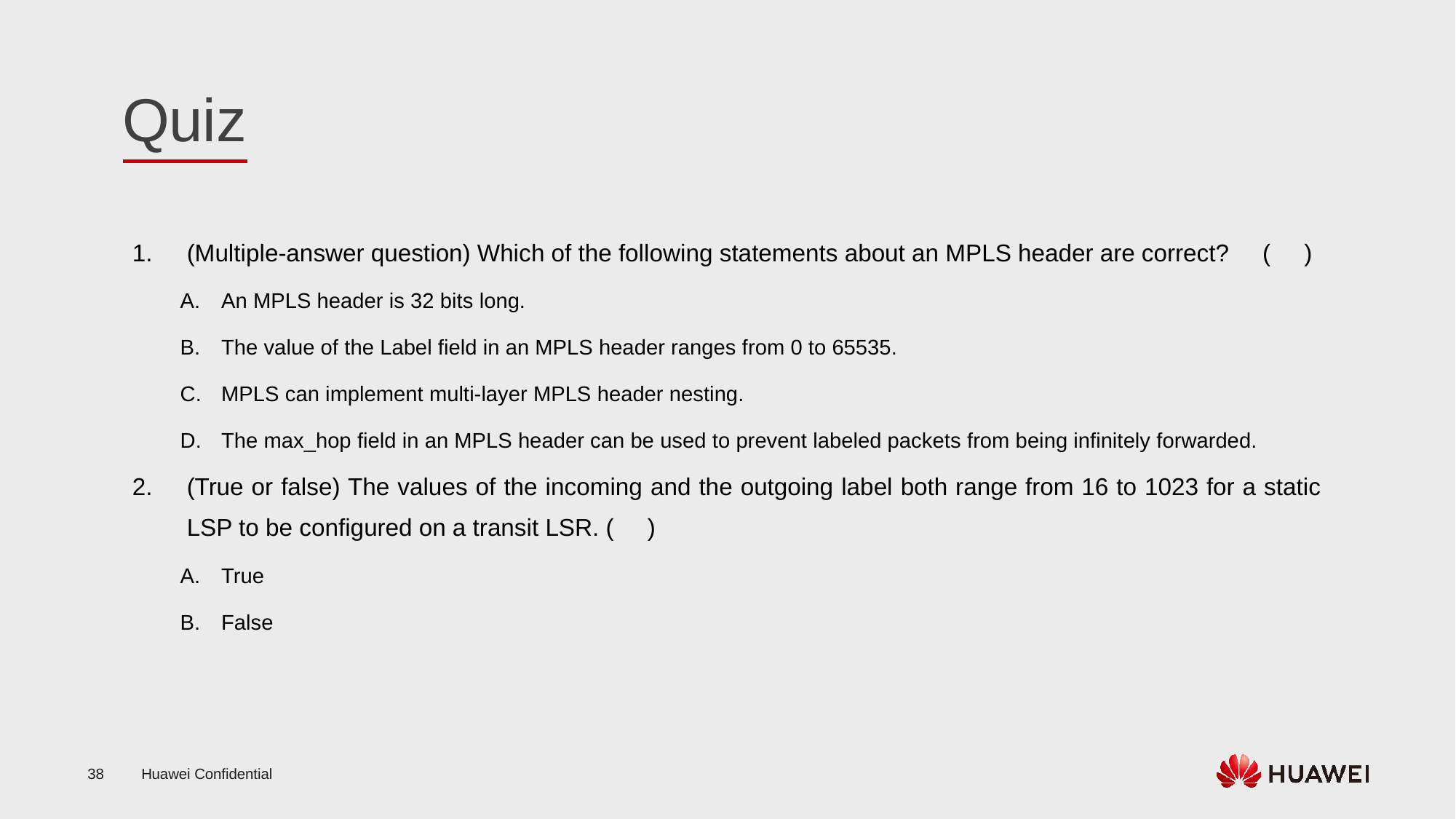

(Multiple-answer question) Which of the following statements about an MPLS header are correct?     (     )
An MPLS header is 32 bits long.
The value of the Label field in an MPLS header ranges from 0 to 65535.
MPLS can implement multi-layer MPLS header nesting.
The max_hop field in an MPLS header can be used to prevent labeled packets from being infinitely forwarded.
(True or false) The values of the incoming and the outgoing label both range from 16 to 1023 for a static LSP to be configured on a transit LSR. (     )
True
False